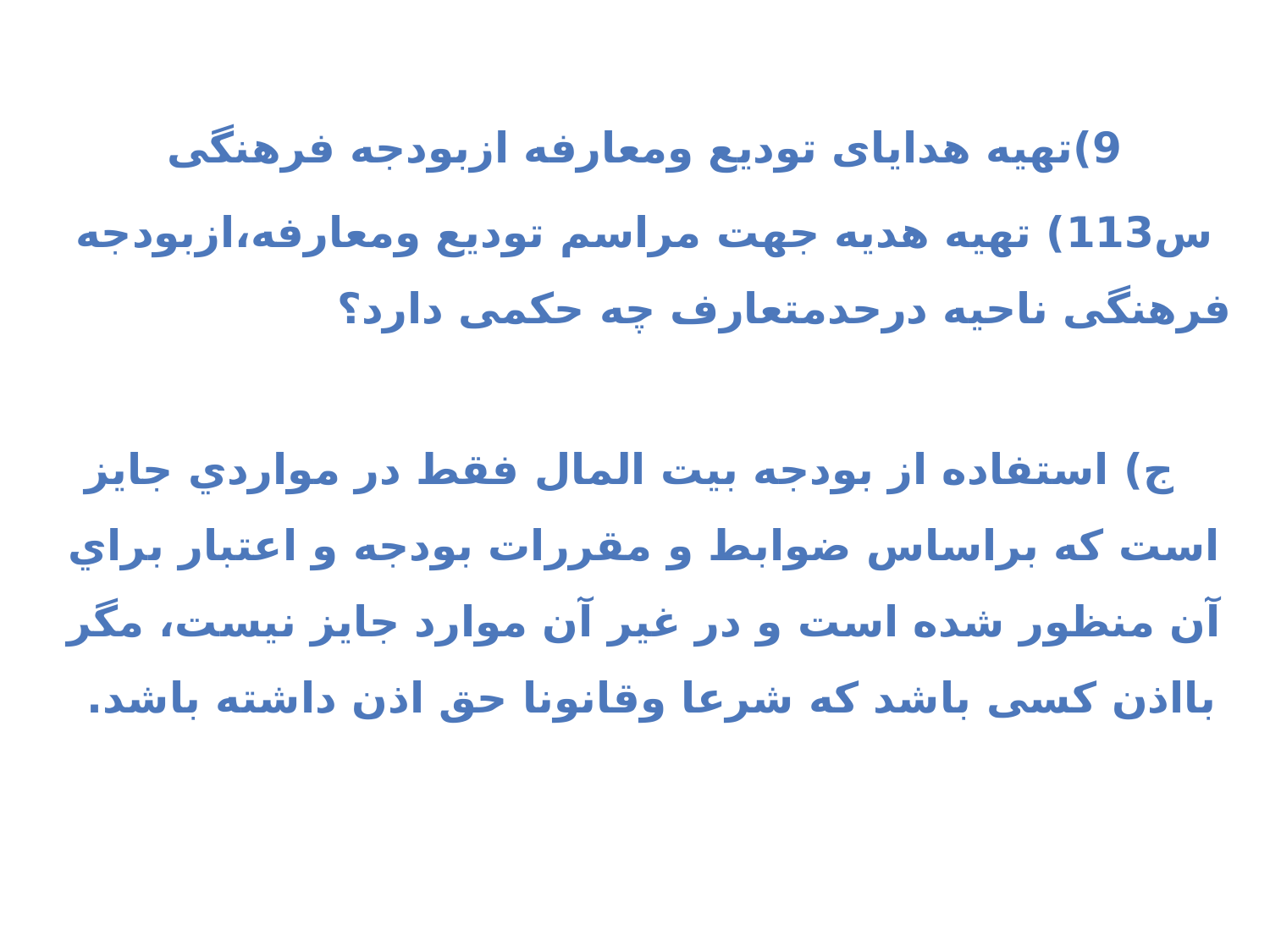

9)تهیه هدایای تودیع ومعارفه ازبودجه فرهنگی
س113) تهیه هدیه جهت مراسم تودیع ومعارفه،ازبودجه فرهنگی ناحیه درحدمتعارف چه حکمی دارد؟
  ج) استفاده از بودجه بيت المال فقط در مواردي جايز است كه براساس ضوابط و مقررات بودجه و اعتبار براي آن منظور شده است و در غير آن موارد جايز نيست، مگر بااذن کسی باشد که شرعا وقانونا حق اذن داشته باشد.